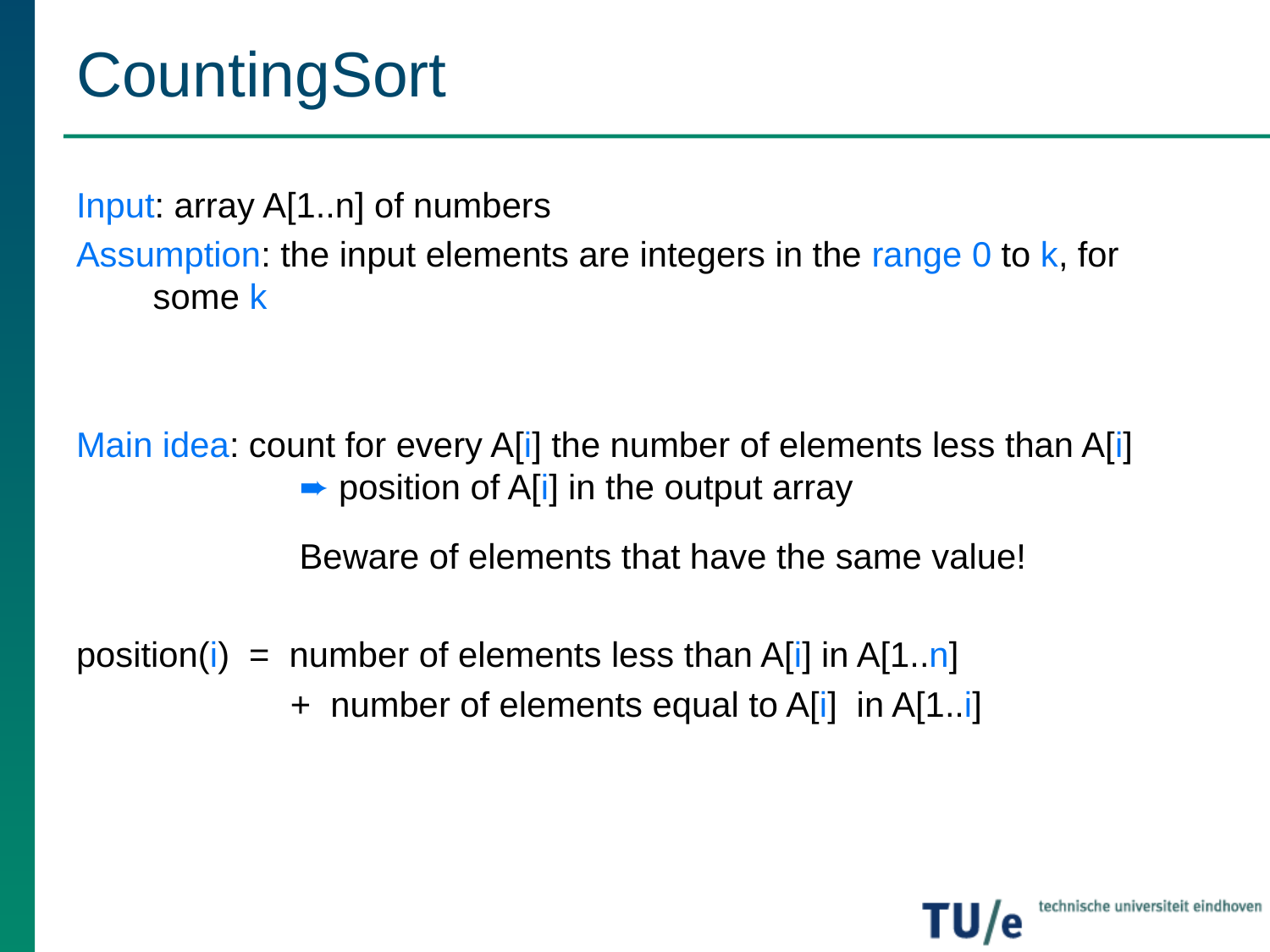

# CountingSort
Input: array A[1..n] of numbers
Assumption: the input elements are integers in the range 0 to k, for 	        some k

Main idea: count for every A[i] the number of elements less than A[i]
	     ➨ position of A[i] in the output array

		     Beware of elements that have the same value!

position(i)  =  number of elements less than A[i] in A[1..n]
                      +  number of elements equal to A[i]  in A[1..i]